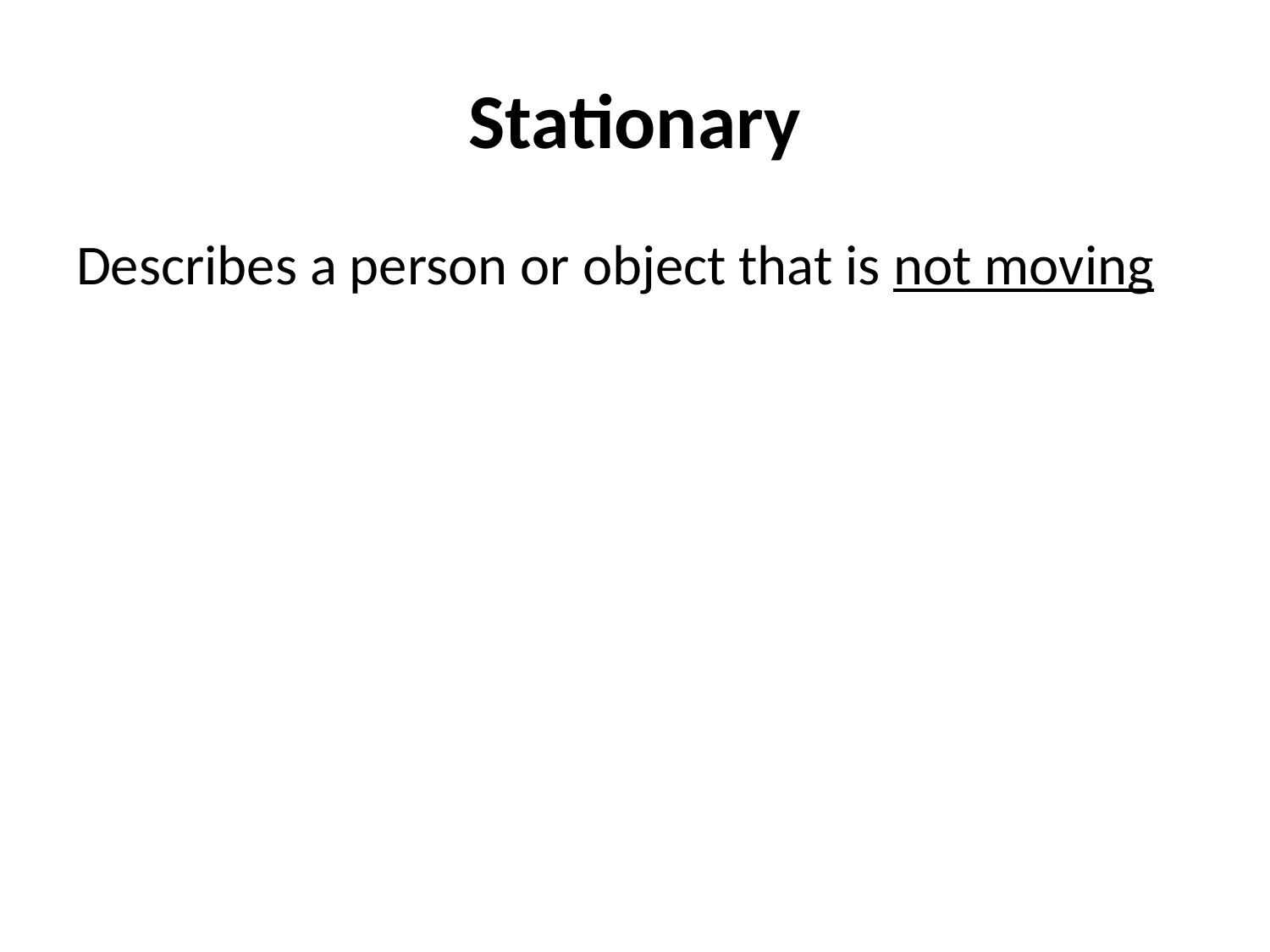

# Stationary
Describes a person or object that is not moving